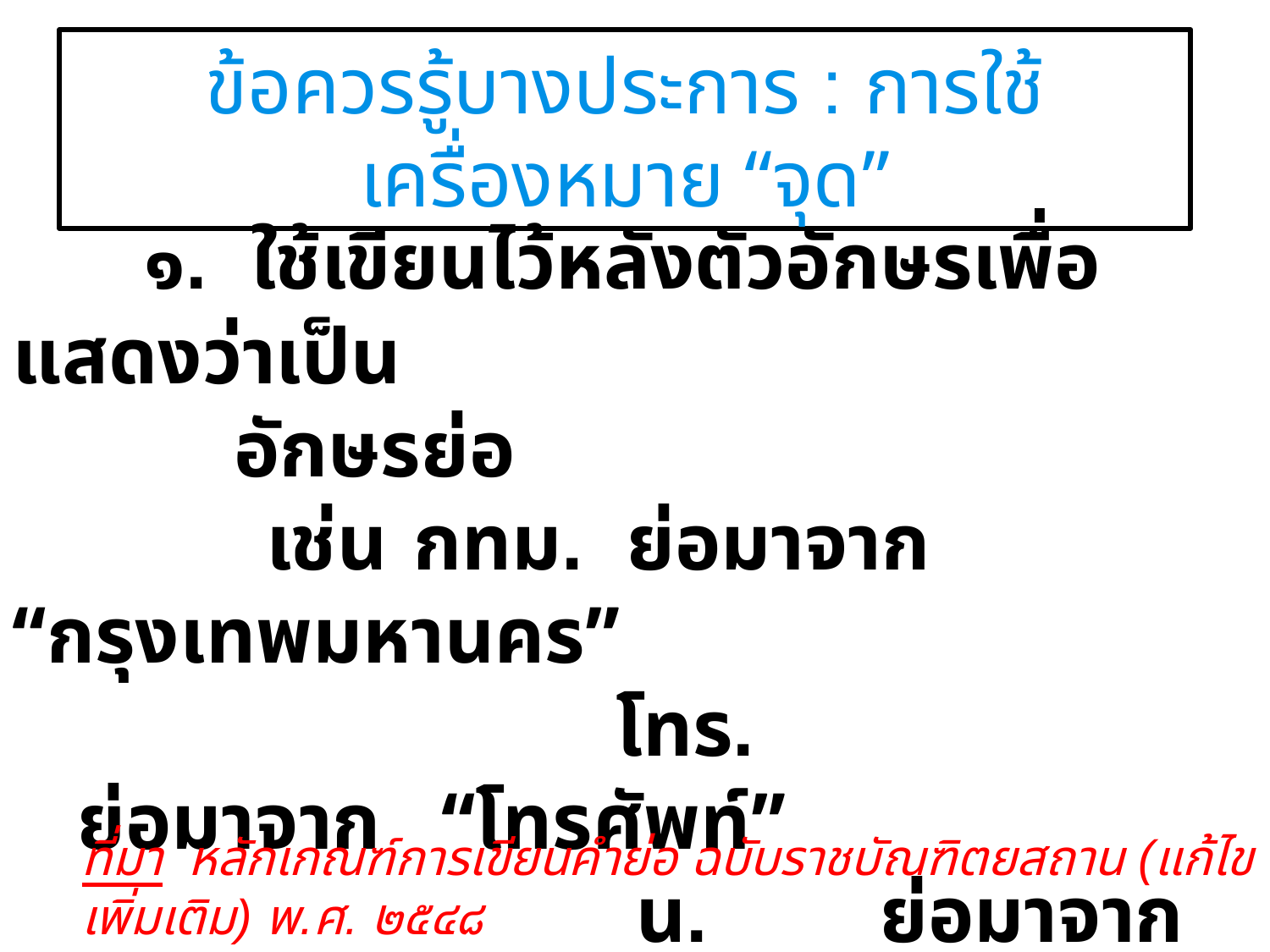

ข้อควรรู้บางประการ : การใช้เครื่องหมาย “จุด”
      ๑.  ใช้เขียนไว้หลังตัวอักษรเพื่อแสดงว่าเป็น
           อักษรย่อ
		เช่น	 กทม.  ย่อมาจาก   “กรุงเทพมหานคร”
                              โทร.	   ย่อมาจาก   “โทรศัพท์”
                               น.        ย่อมาจาก   “นาฬิกา”
                               ถ.        ย่อมาจาก   “ถนน”
ที่มา  หลักเกณฑ์การเขียนคำย่อ ฉบับราชบัณฑิตยสถาน (แก้ไขเพิ่มเติม) พ.ศ. ๒๕๔๘